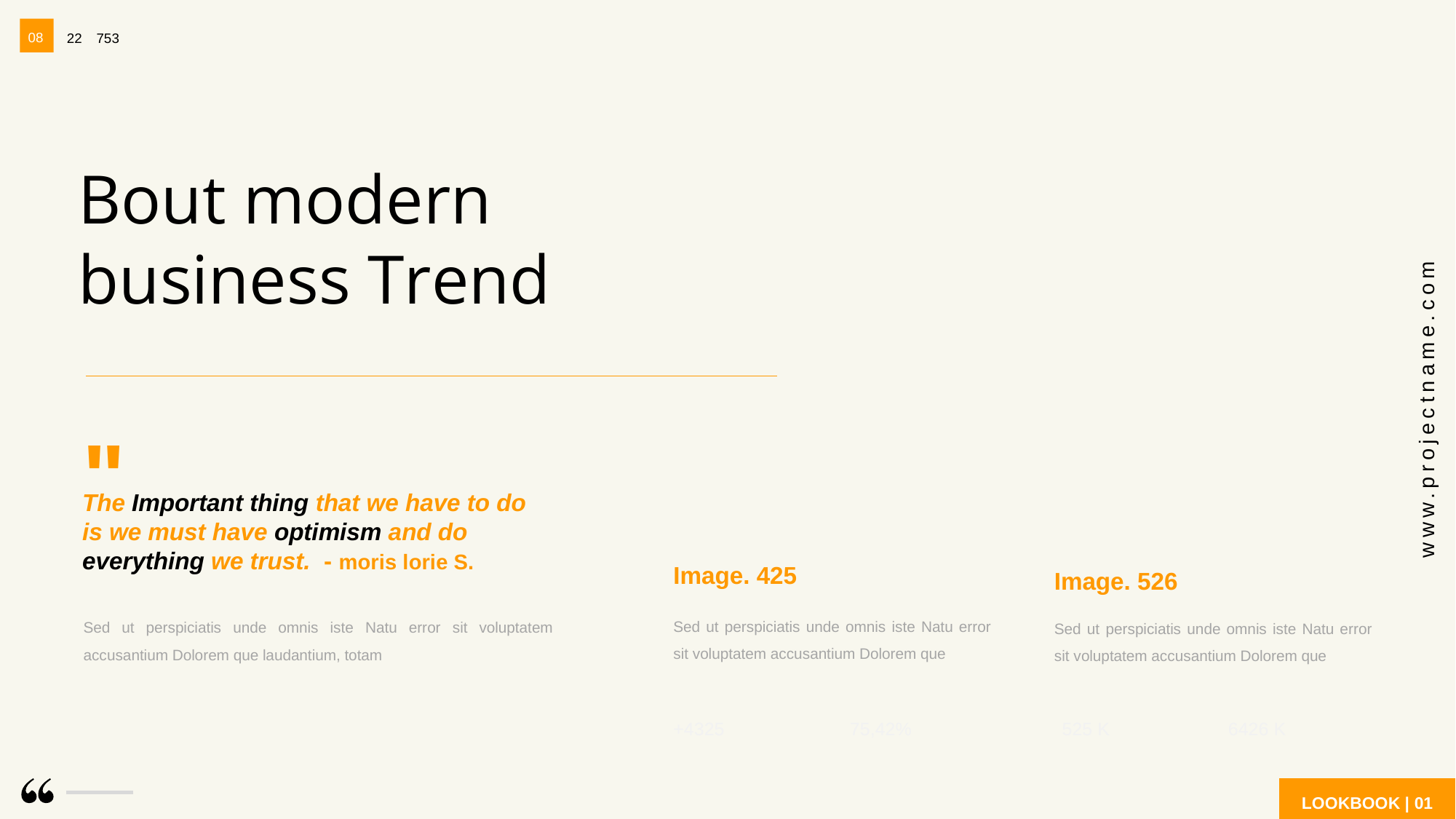

08
22
753
Bout modern business Trend
www.projectname.com
"
The Important thing that we have to do is we must have optimism and do everything we trust.  - moris lorie S.
Image. 425
Image. 526
Sed ut perspiciatis unde omnis iste Natu error sit voluptatem accusantium Dolorem que
Sed ut perspiciatis unde omnis iste Natu error sit voluptatem accusantium Dolorem que laudantium, totam
Sed ut perspiciatis unde omnis iste Natu error sit voluptatem accusantium Dolorem que
+4325
75,42%
6426 K
525 K

LOOKBOOK | 01